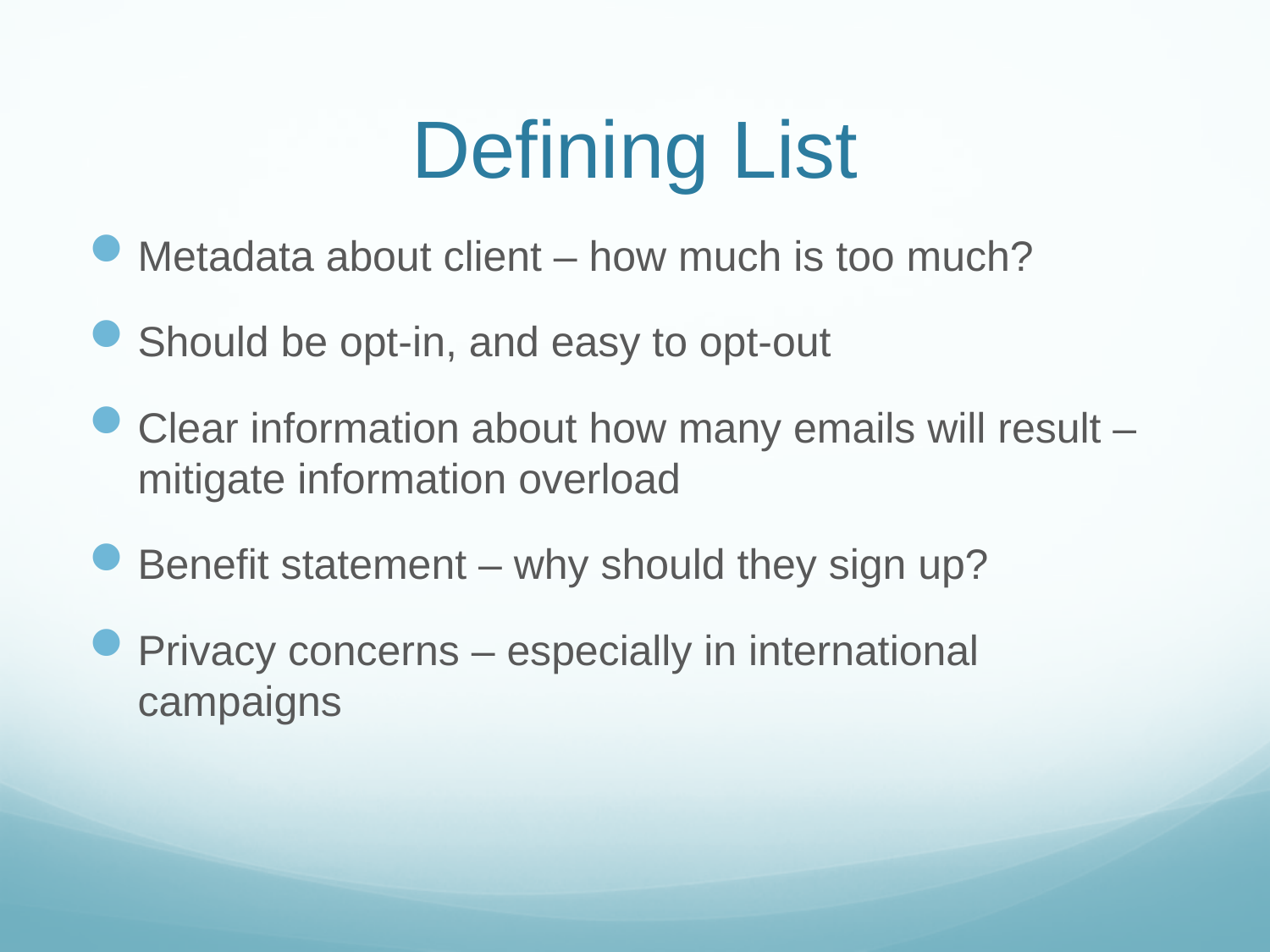

# Defining List
Metadata about client – how much is too much?
Should be opt-in, and easy to opt-out
Clear information about how many emails will result – mitigate information overload
Benefit statement – why should they sign up?
Privacy concerns – especially in international campaigns